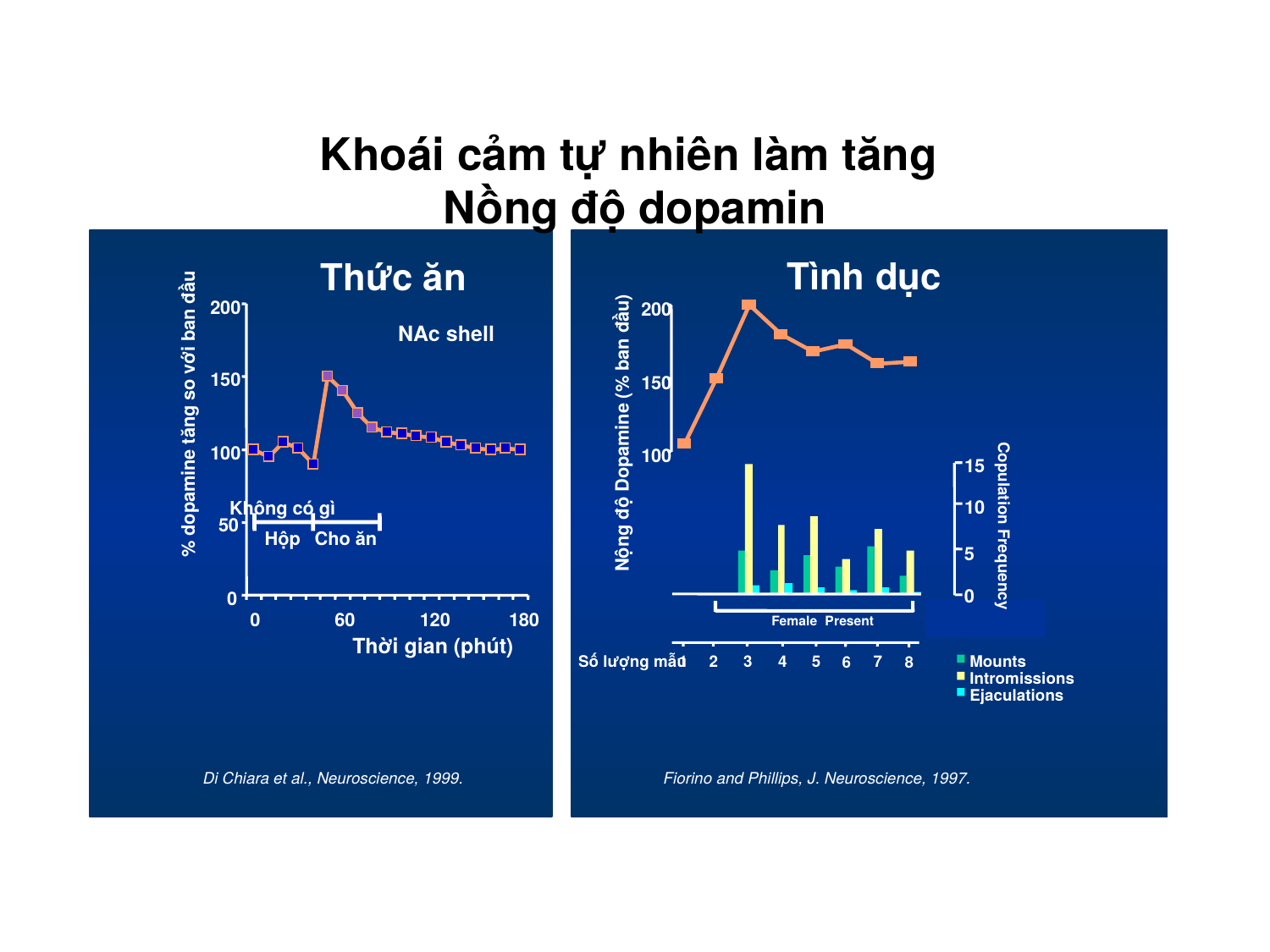

Khoái cảm tự nhiên làm tăng
Nồng độ dopamin

Tình dục
Thức ăn
200
200

NAc shell

150

150

% dopamine tăng so với ban đầu

Nộng độ Dopamine (% ban đầu)

15

10

Copulation Frequency
5

0

100

100

Không có gì

50

Hộp
Cho ăn

0

0
60
120
180

Female  Present
Thời gian (phút)

1

2

3

4

5

7

6

8
Mounts

Intromissions

Ejaculations

Số lượng mẫu
Di Chiara et al., Neuroscience, 1999.
Fiorino and Phillips, J. Neuroscience, 1997.